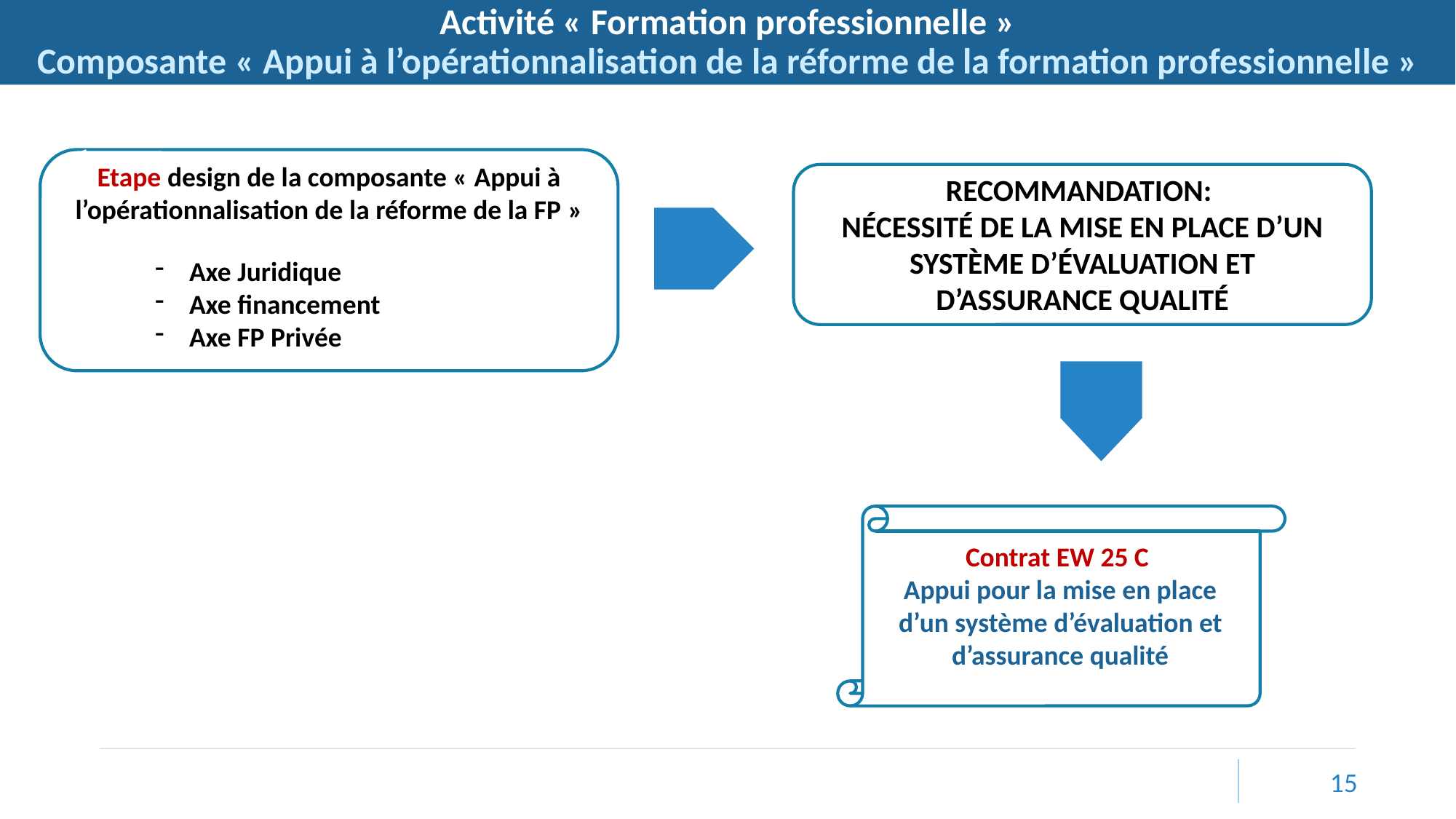

Activité « Formation professionnelle »
Composante « Appui à l’opérationnalisation de la réforme de la formation professionnelle »

Etape design de la composante « Appui à l’opérationnalisation de la réforme de la FP »

Axe Juridique
Axe financement
Axe FP Privée

Recommandation:
Nécessité de la mise en place d’un système d’évaluation et d’assurance qualité

Contrat EW 25 C
Appui pour la mise en place d’un système d’évaluation et d’assurance qualité
15